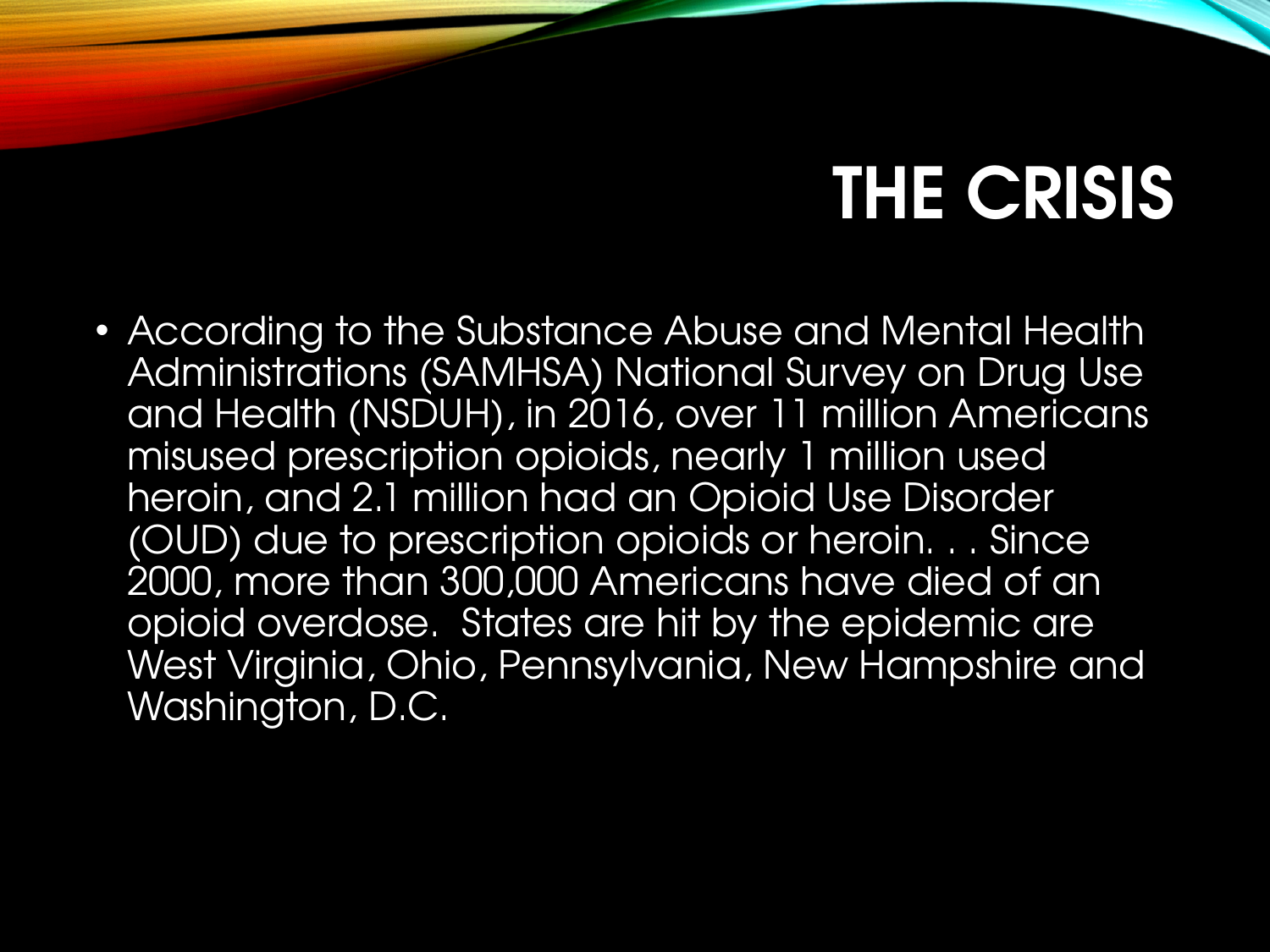

# The Crisis
According to the Substance Abuse and Mental Health Administrations (SAMHSA) National Survey on Drug Use and Health (NSDUH), in 2016, over 11 million Americans misused prescription opioids, nearly 1 million used heroin, and 2.1 million had an Opioid Use Disorder (OUD) due to prescription opioids or heroin. . . Since 2000, more than 300,000 Americans have died of an opioid overdose.  States are hit by the epidemic are West Virginia, Ohio, Pennsylvania, New Hampshire and Washington, D.C.